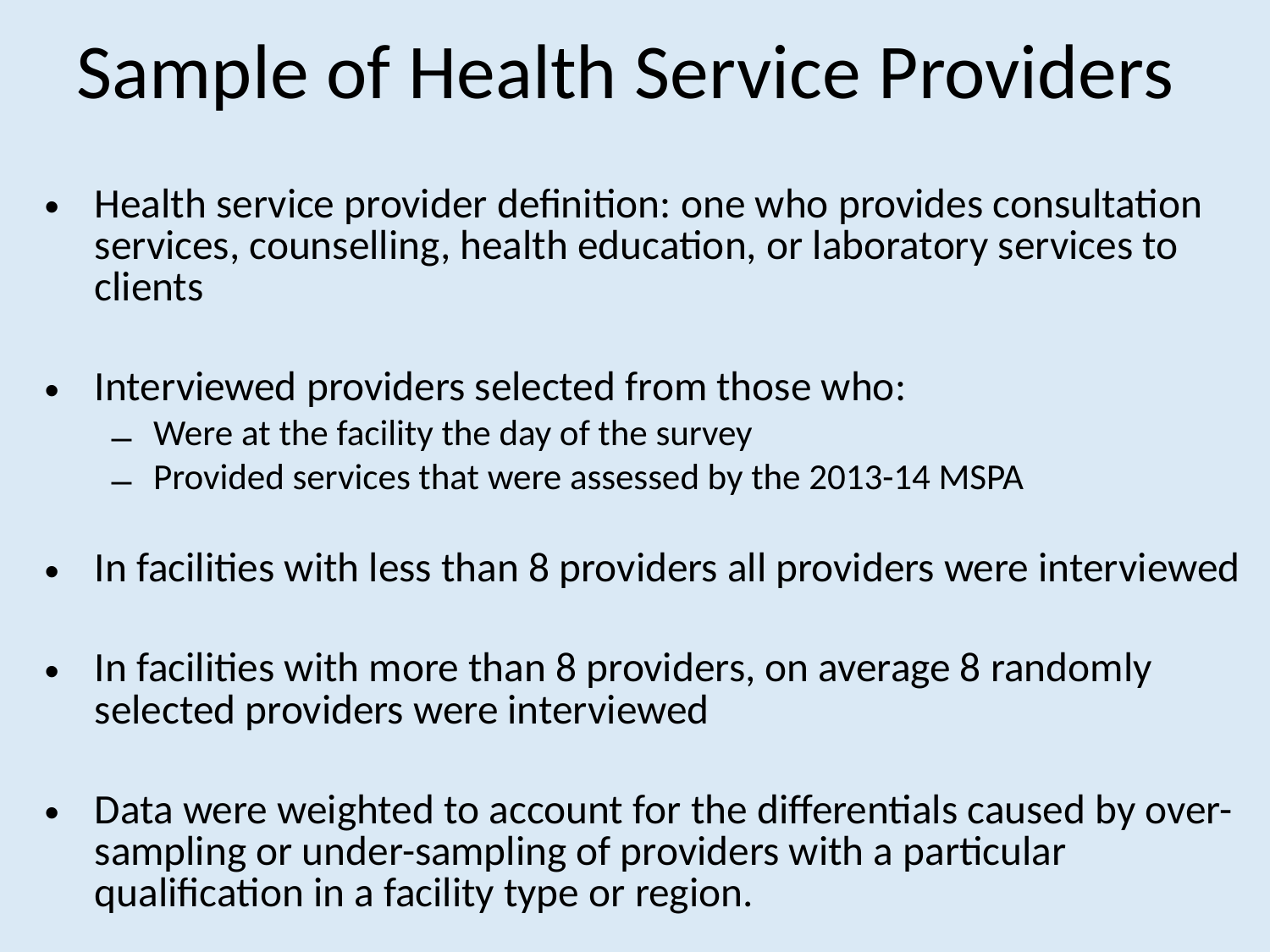

# Sample of Health Service Providers
Health service provider definition: one who provides consultation services, counselling, health education, or laboratory services to clients

Interviewed providers selected from those who:
Were at the facility the day of the survey
Provided services that were assessed by the 2013-14 MSPA

In facilities with less than 8 providers all providers were interviewed

In facilities with more than 8 providers, on average 8 randomly selected providers were interviewed

Data were weighted to account for the differentials caused by over-sampling or under-sampling of providers with a particular qualification in a facility type or region.